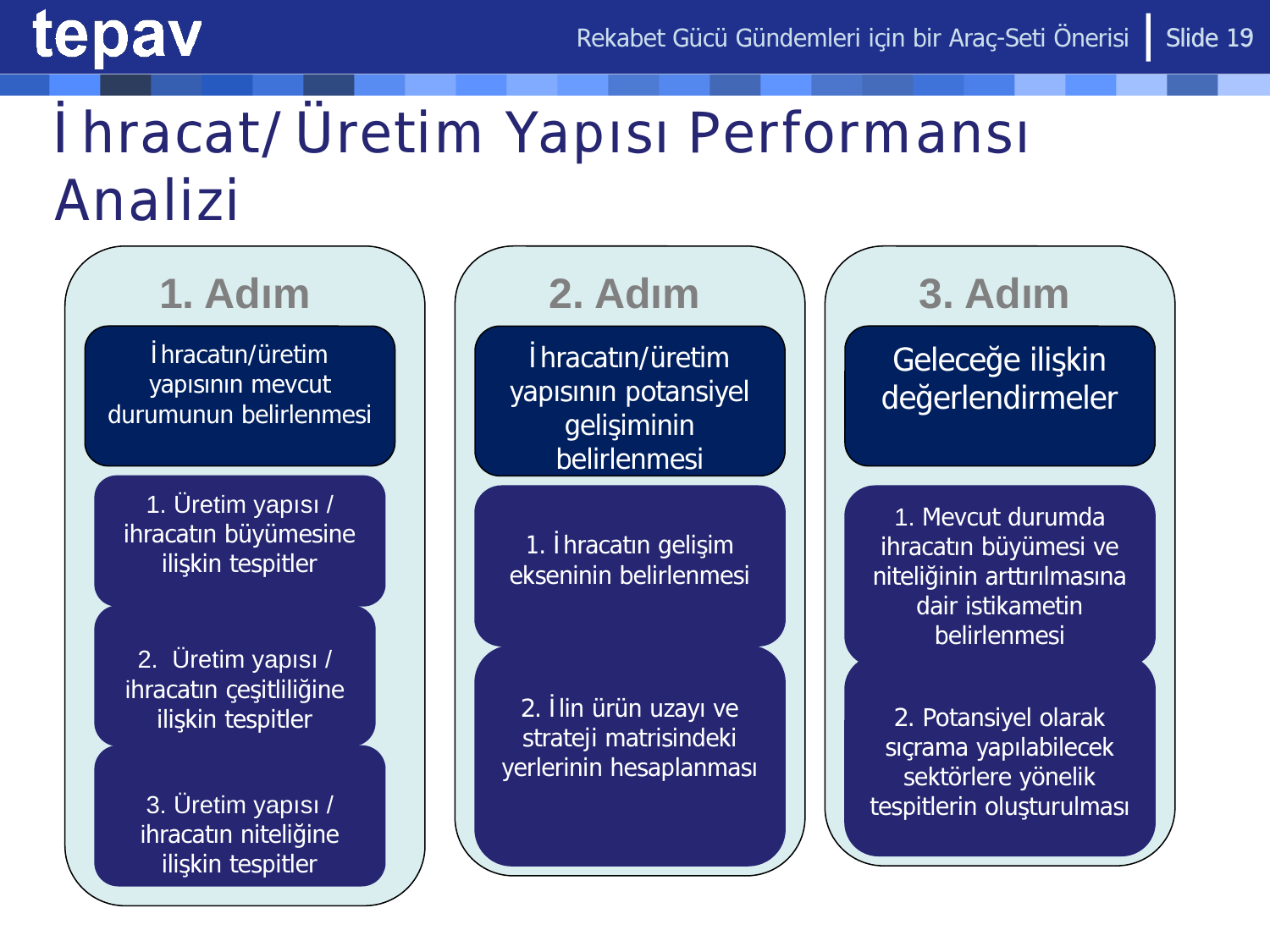

Rekabet Gücü Gündemleri için bir Araç-Seti Önerisi
Slide 19
Slide 19
# İhracat/Üretim Yapısı Performansı Analizi

1. Adım
2. Adım
3. Adım
İhracatın/üretim yapısının mevcut durumunun belirlenmesi
İhracatın/üretim yapısının potansiyel gelişiminin belirlenmesi
Geleceğe ilişkin değerlendirmeler
1. Üretim yapısı / ihracatın büyümesine ilişkin tespitler

1. İhracatın gelişim ekseninin belirlenmesi
1. Mevcut durumda ihracatın büyümesi ve niteliğinin arttırılmasına dair istikametin belirlenmesi

2.  Üretim yapısı / ihracatın çeşitliliğine ilişkin tespitler

2. İlin ürün uzayı ve strateji matrisindeki yerlerinin hesaplanması

2. Potansiyel olarak sıçrama yapılabilecek sektörlere yönelik tespitlerin oluşturulması

3. Üretim yapısı / ihracatın niteliğine ilişkin tespitler